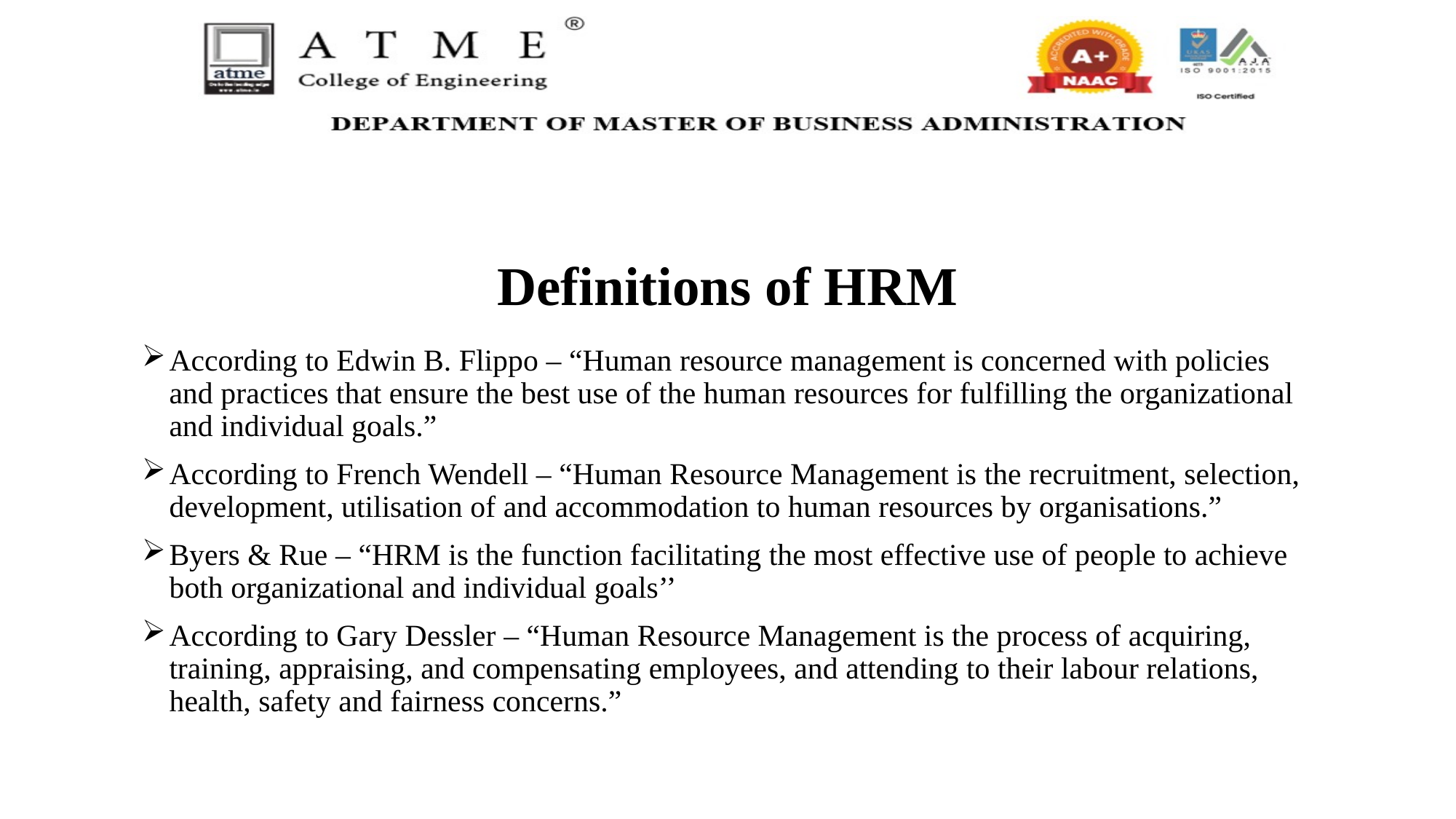

# Definitions of HRM
According to Edwin B. Flippo – “Human resource management is concerned with policies and practices that ensure the best use of the human resources for fulfilling the organizational and individual goals.”
According to French Wendell – “Human Resource Management is the recruitment, selection, development, utilisation of and accommodation to human resources by organisations.”
Byers & Rue – “HRM is the function facilitating the most effective use of people to achieve both organizational and individual goals’’
According to Gary Dessler – “Human Resource Management is the process of acquiring, training, appraising, and compensating employees, and attending to their labour relations, health, safety and fairness concerns.”